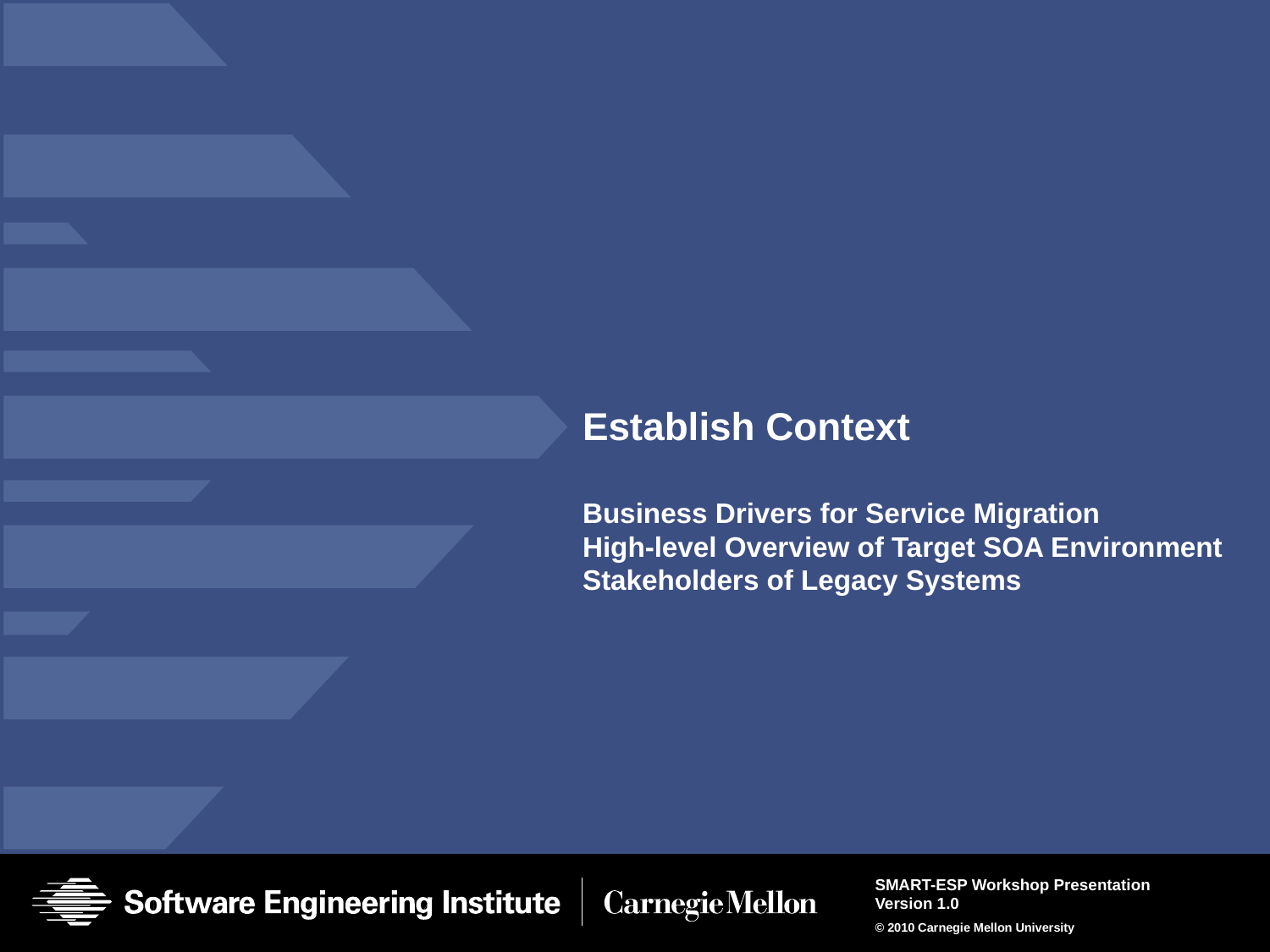

# Establish Context Business Drivers for Service Migration High-level Overview of Target SOA Environment Stakeholders of Legacy Systems